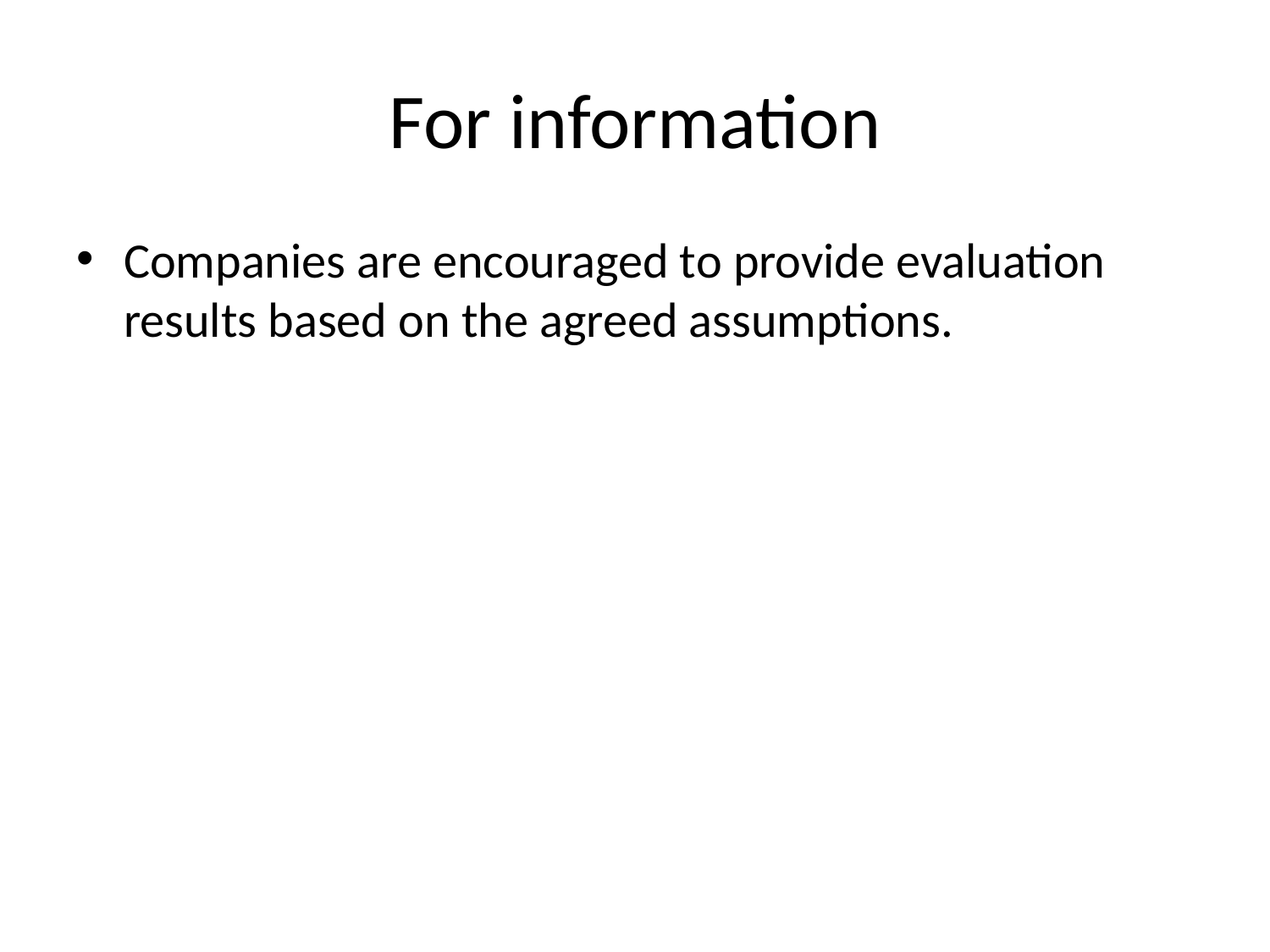

# For information
Companies are encouraged to provide evaluation results based on the agreed assumptions.